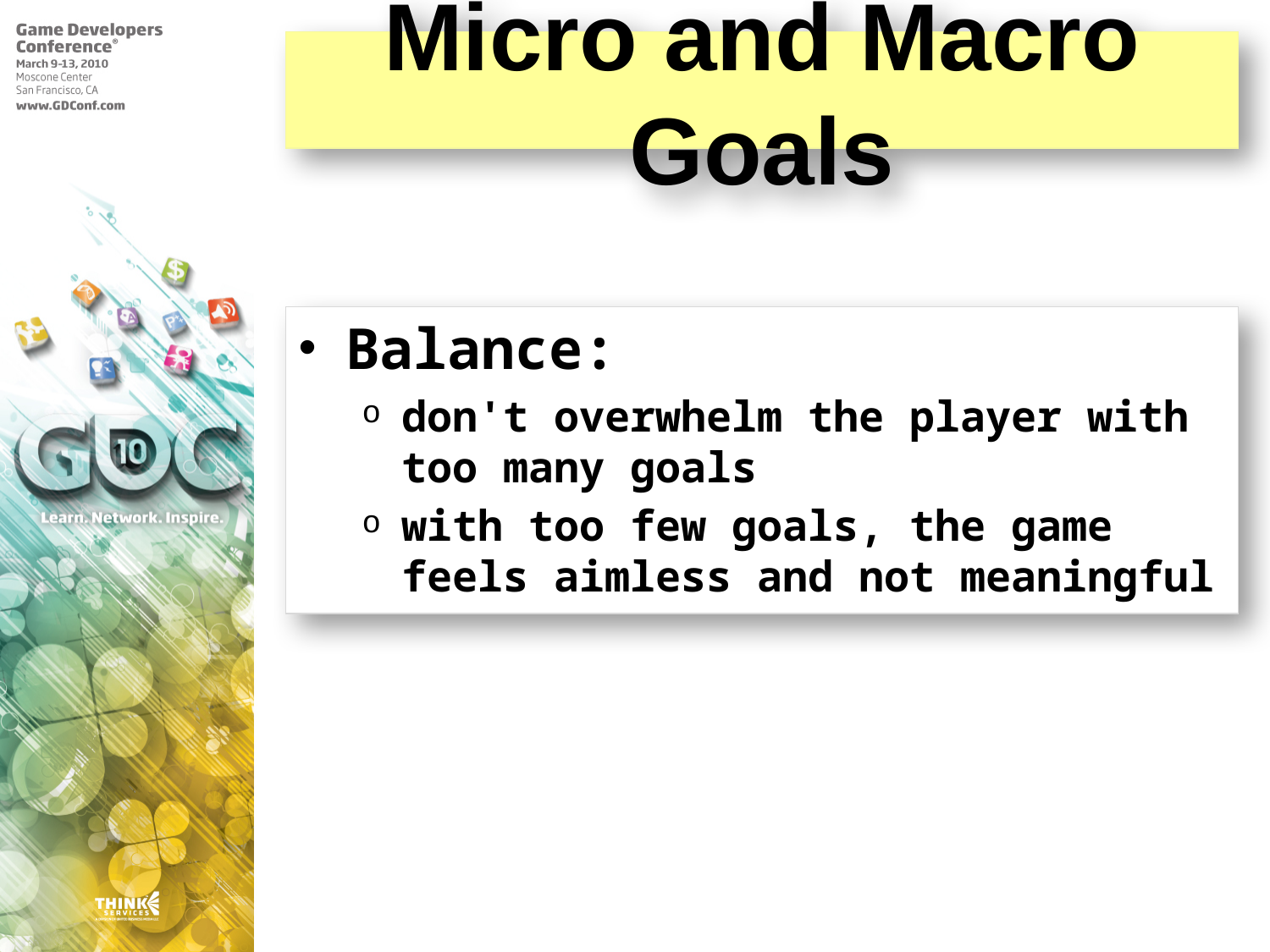

# Micro and Macro Goals
Balance:
don't overwhelm the player with too many goals
with too few goals, the game feels aimless and not meaningful